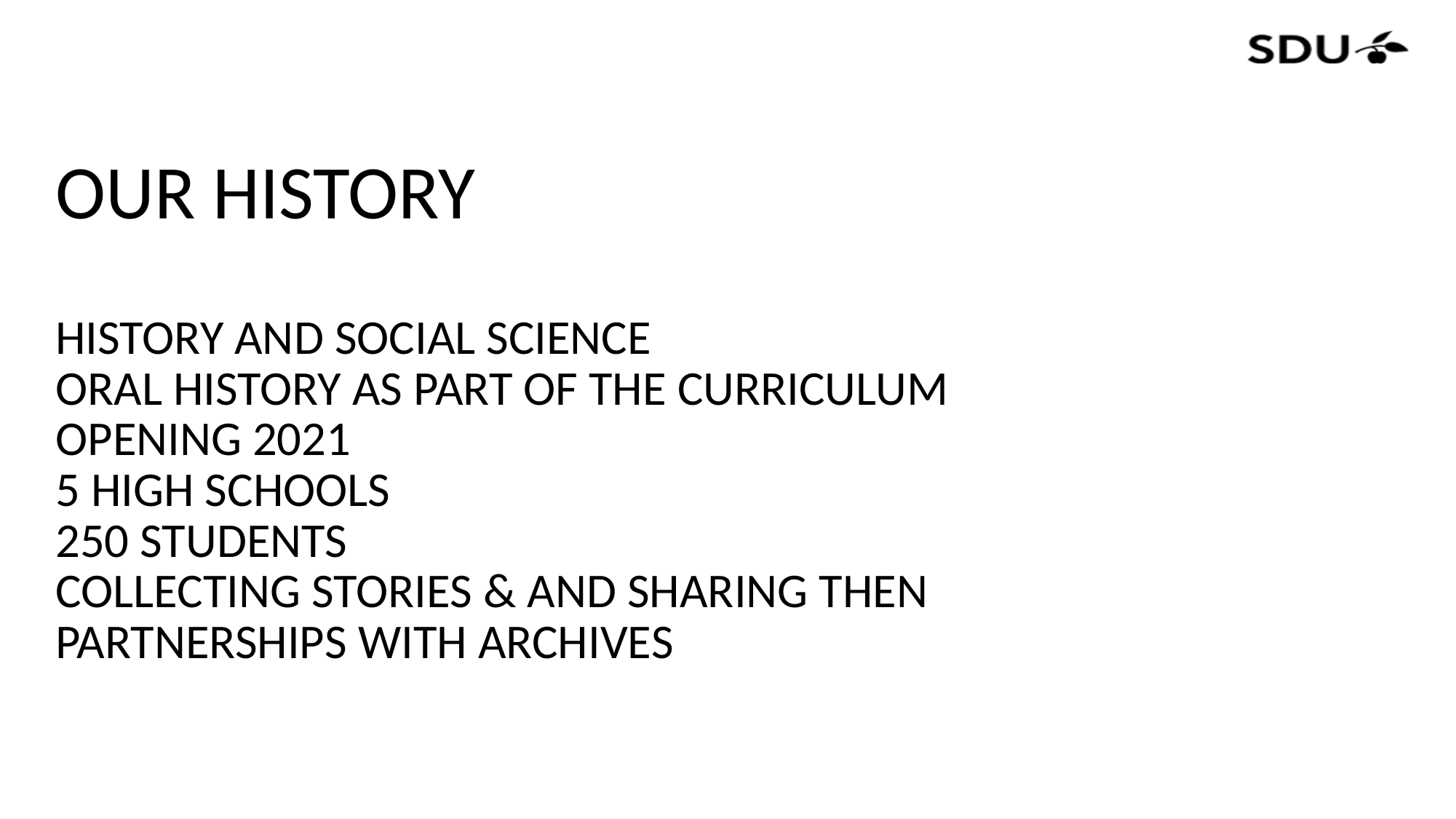

# OUR HISTORY HISTORY AND SOCIAL SCIENCE ORAL HISTORY AS PART OF THE CURRICULUM OPENING 2021 5 HIGH SCHOOLS 250 STUDENTS COLLECTING STORIES & AND SHARING THEN PARTNERSHIPS WITH ARCHIVES